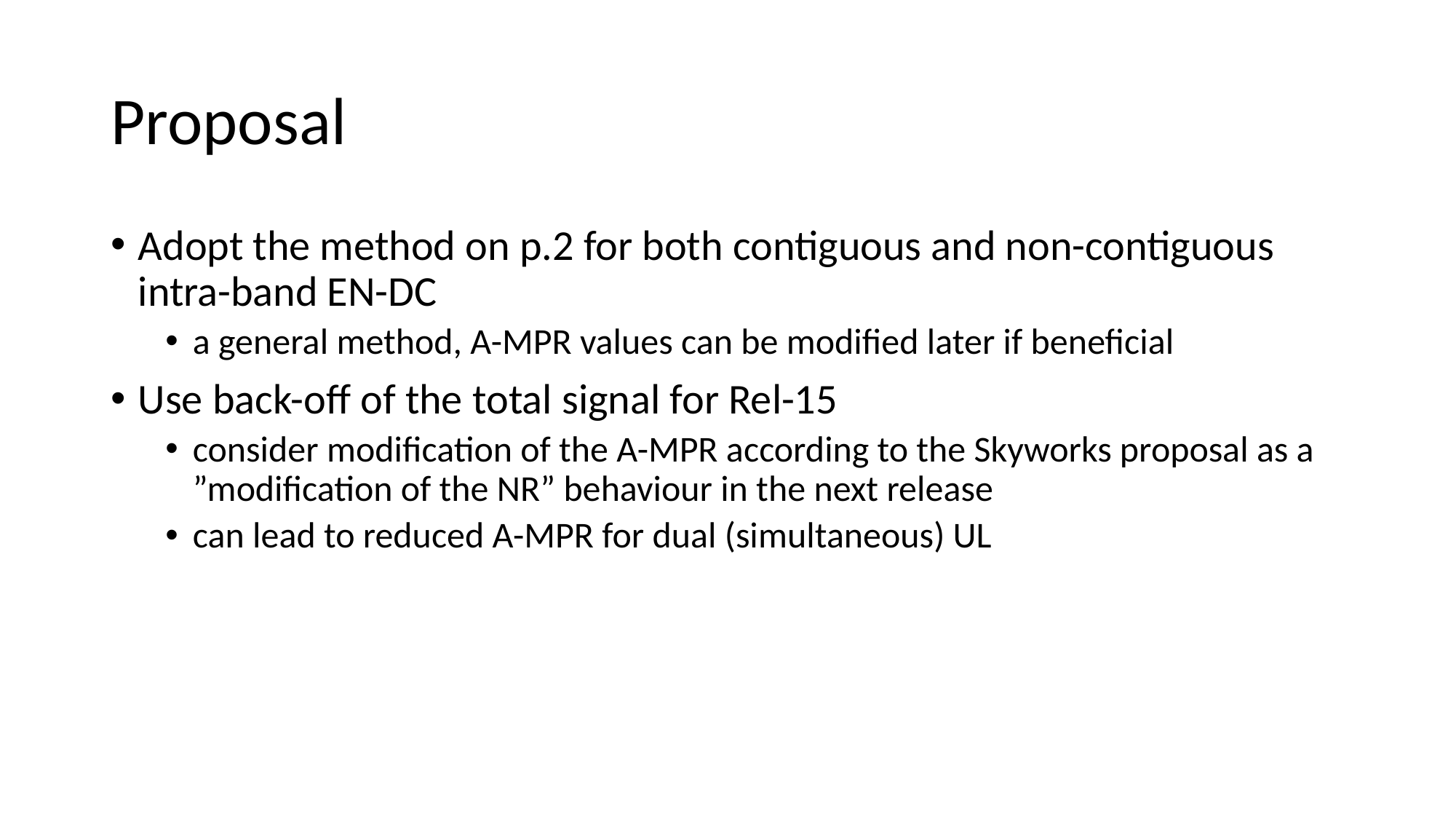

# Proposal
Adopt the method on p.2 for both contiguous and non-contiguous intra-band EN-DC
a general method, A-MPR values can be modified later if beneficial
Use back-off of the total signal for Rel-15
consider modification of the A-MPR according to the Skyworks proposal as a ”modification of the NR” behaviour in the next release
can lead to reduced A-MPR for dual (simultaneous) UL